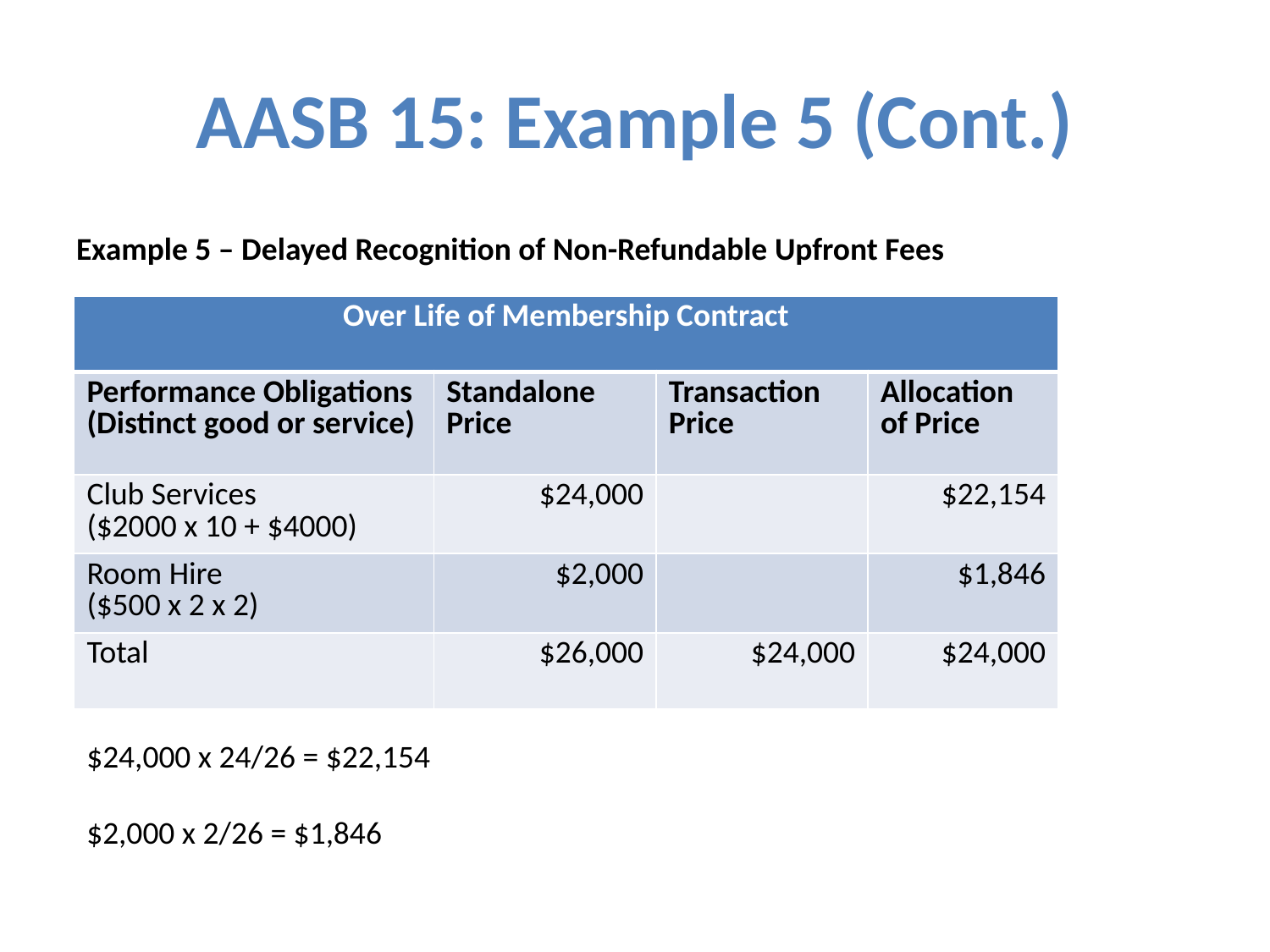

# AASB 15: Example 5 (Cont.)
Example 5 – Delayed Recognition of Non-Refundable Upfront Fees

| Over Life of Membership Contract |  |  |  |
| --- | --- | --- | --- |
| Performance Obligations (Distinct good or service) | Standalone Price | Transaction Price | Allocation of Price |
| Club Services ($2000 x 10 + $4000) | $24,000 |  | $22,154 |
| Room Hire ($500 x 2 x 2) | $2,000 |  | $1,846 |
| Total | $26,000 | $24,000 | $24,000 |
$24,000 x 24/26 = $22,154

$2,000 x 2/26 = $1,846